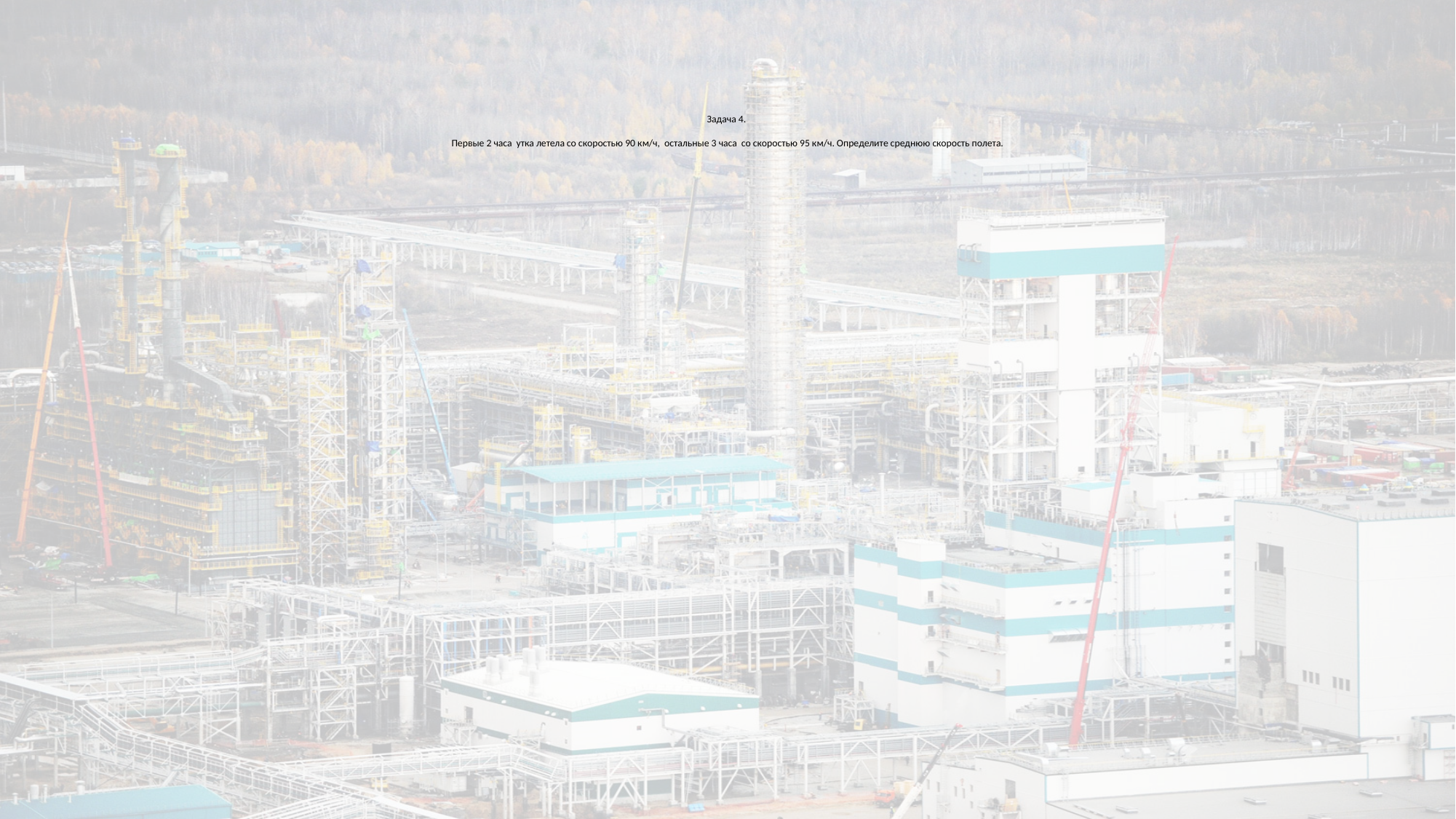

# Задача 4. Первые 2 часа  утка летела со скоростью 90 км/ч,  остальные 3 часа  со скоростью 95 км/ч. Определите среднюю скорость полета.